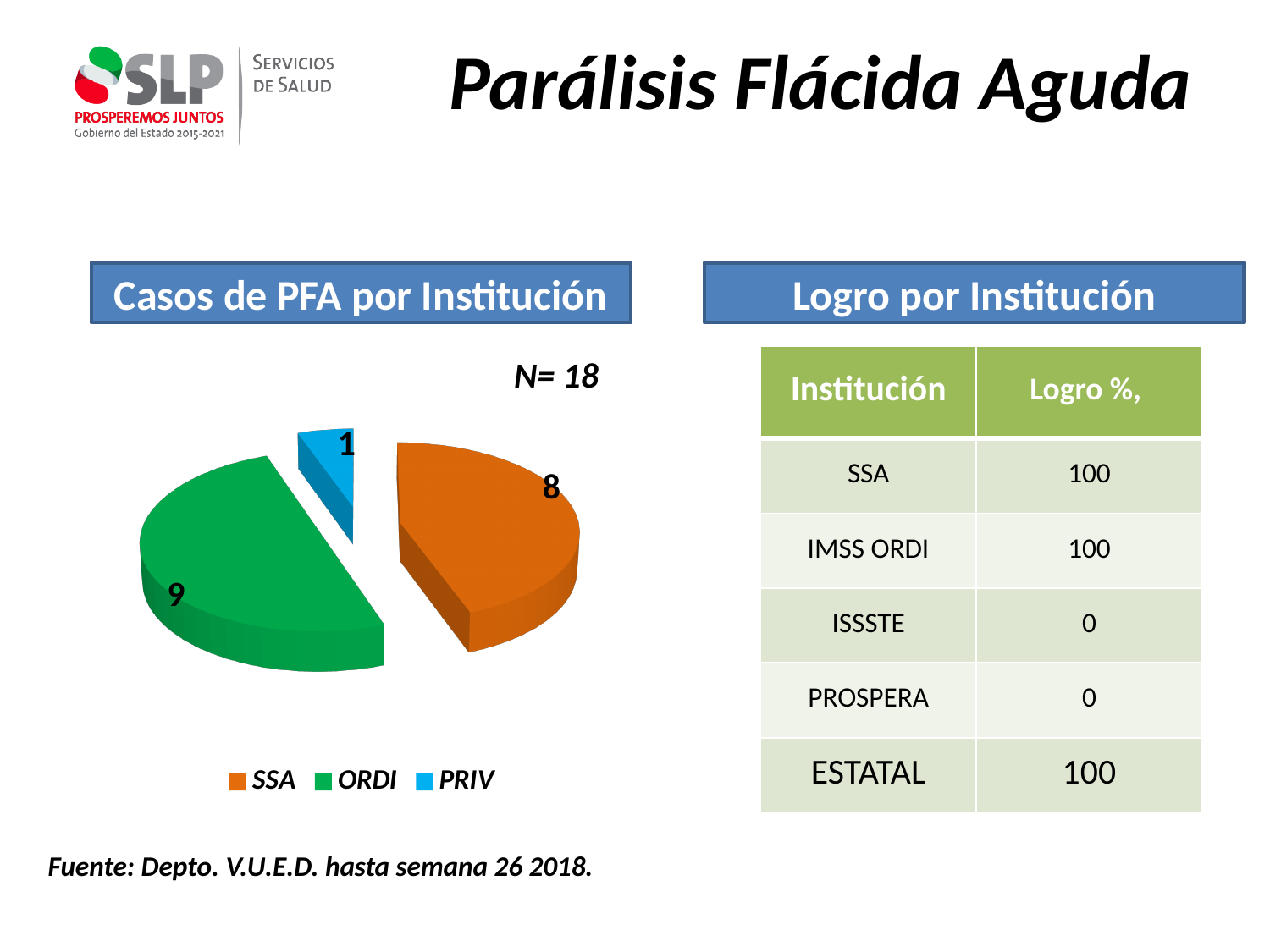

Parálisis Flácida Aguda
Casos de PFA por Institución
Logro por Institución

[unsupported chart]

N= 18
| Institución | Logro %, |
| --- | --- |
| SSA | 100 |
| IMSS ORDI | 100 |
| ISSSTE | 0 |
| PROSPERA | 0 |
| ESTATAL | 100 |
Fuente: Depto. V.U.E.D. hasta semana 26 2018.